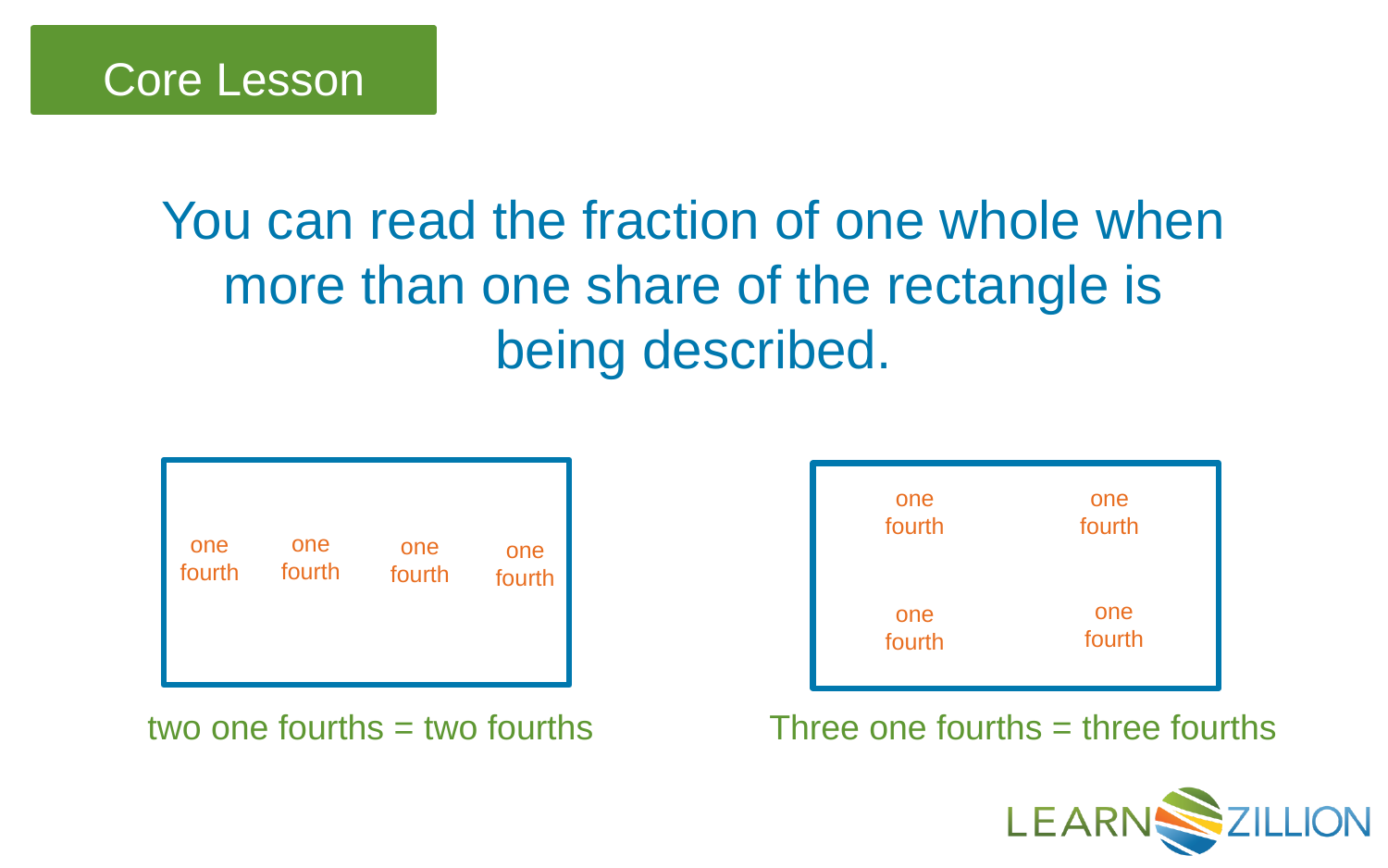

You can read the fraction of one whole when more than one share of the rectangle is being described.

one fourth
one fourth
one fourth
one fourth
one fourth
one fourth
one fourth
one fourth
two one fourths = two fourths
Three one fourths = three fourths